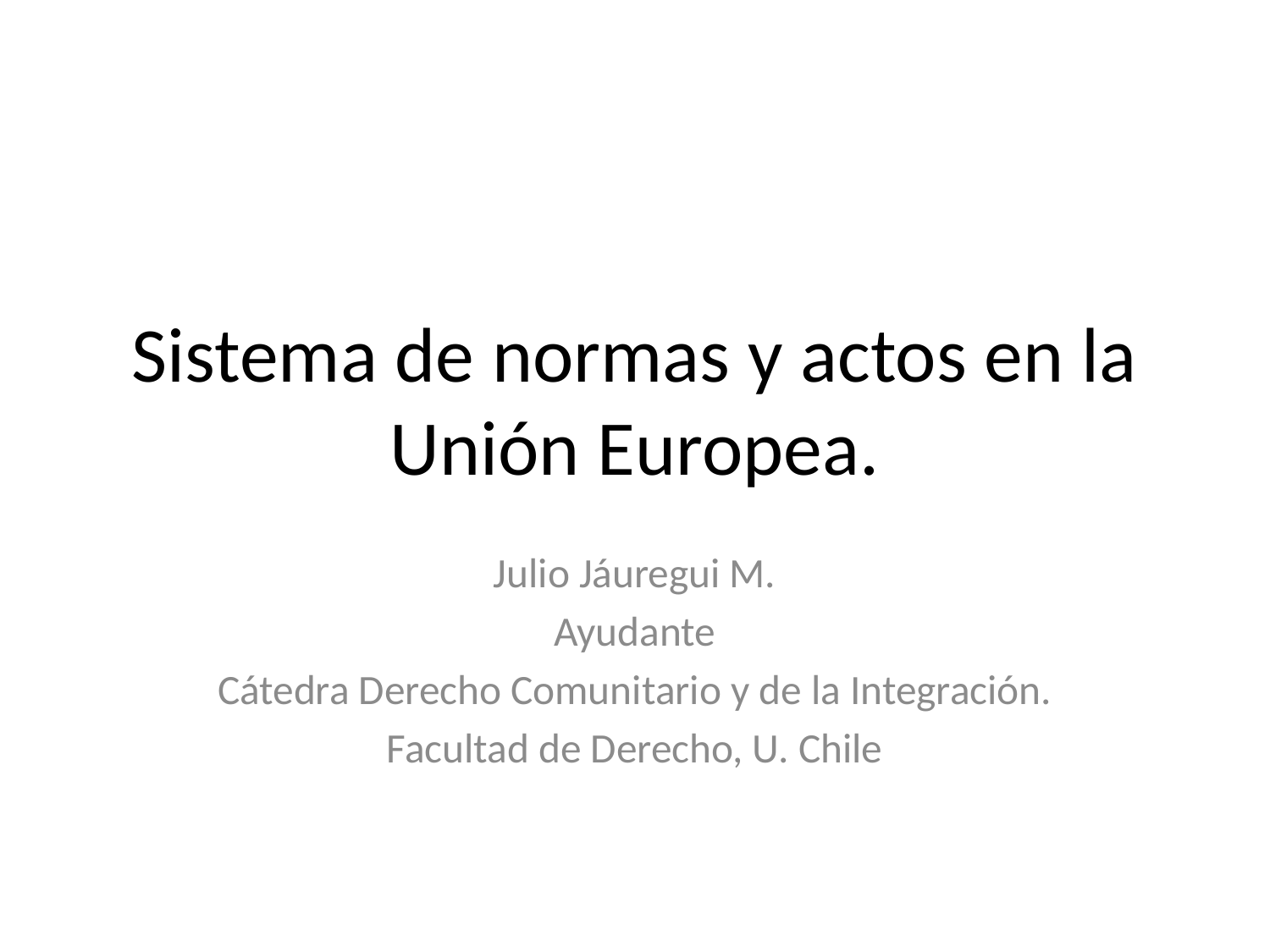

# Sistema de normas y actos en la Unión Europea.
Julio Jáuregui M.
Ayudante
Cátedra Derecho Comunitario y de la Integración.
Facultad de Derecho, U. Chile